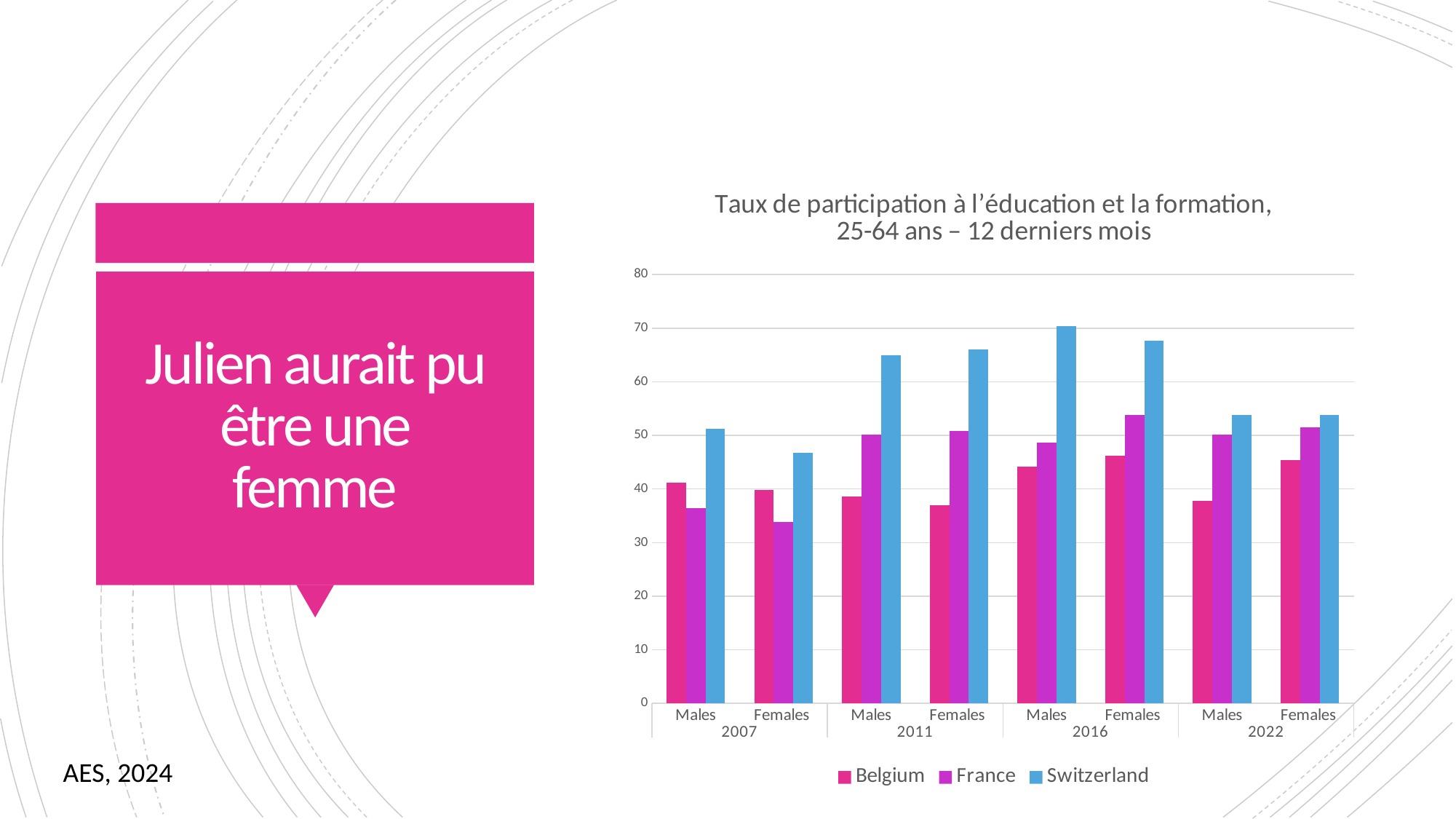

### Chart: Taux de participation à l’éducation et la formation, 25-64 ans – 12 derniers mois

| Category | Belgium | France | Switzerland |
|---|---|---|---|
| Males | 41.2 | 36.4 | 51.3 |
| Females  | 39.8 | 33.8 | 46.7 |
| Males | 38.6 | 50.2 | 65.0 |
| Females  | 36.9 | 50.8 | 66.0 |
| Males | 44.2 | 48.7 | 70.4 |
| Females  | 46.2 | 53.8 | 67.7 |
| Males | 37.8 | 50.1 | 53.8 |
| Females  | 45.4 | 51.5 | 53.8 |
# Julien aurait pu être une femme
AES, 2024